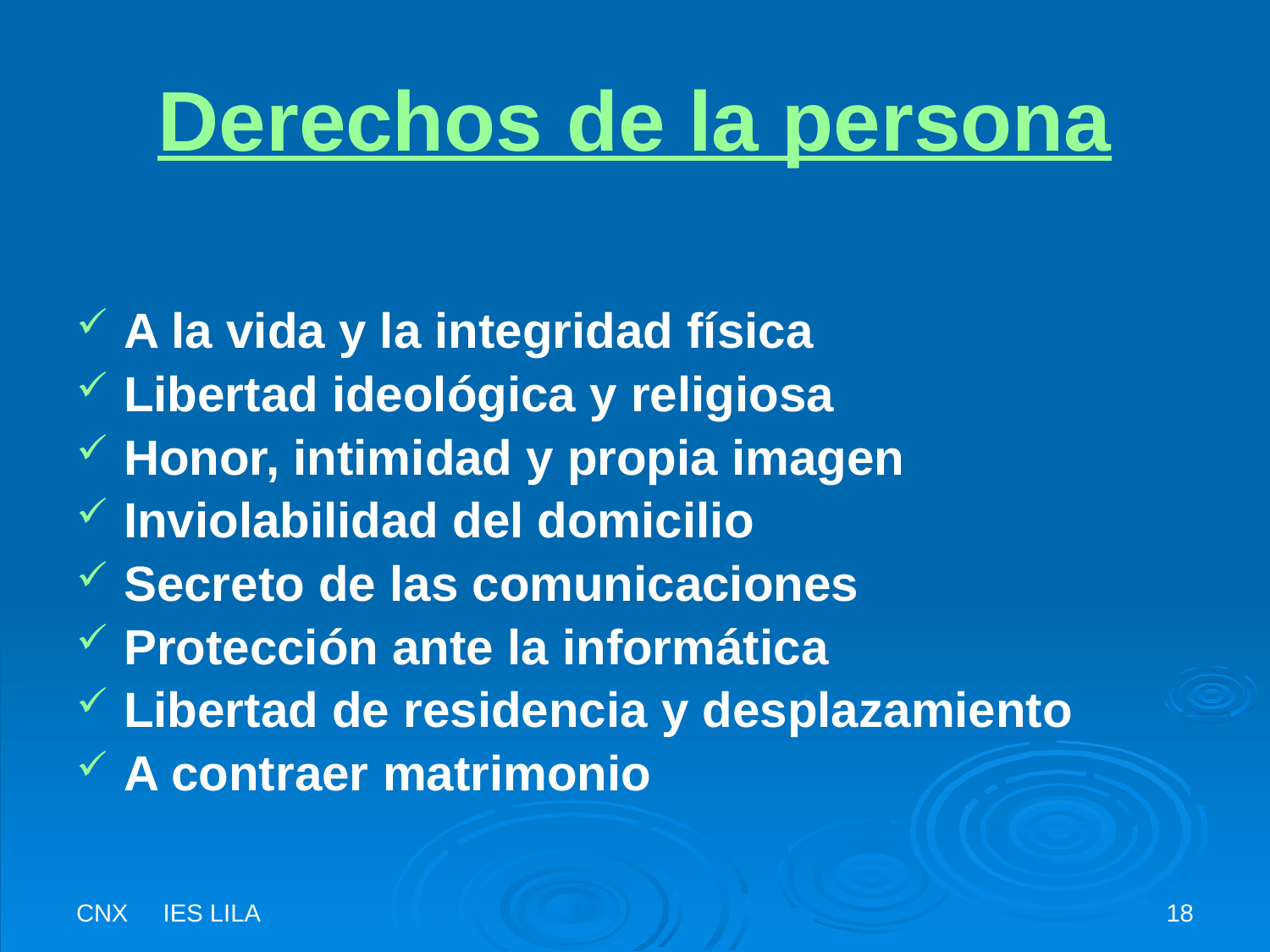

# Derechos de la persona

A la vida y la integridad física
Libertad ideológica y religiosa
Honor, intimidad y propia imagen
Inviolabilidad del domicilio
Secreto de las comunicaciones
Protección ante la informática
Libertad de residencia y desplazamiento
A contraer matrimonio

CNX     IES LILA
18